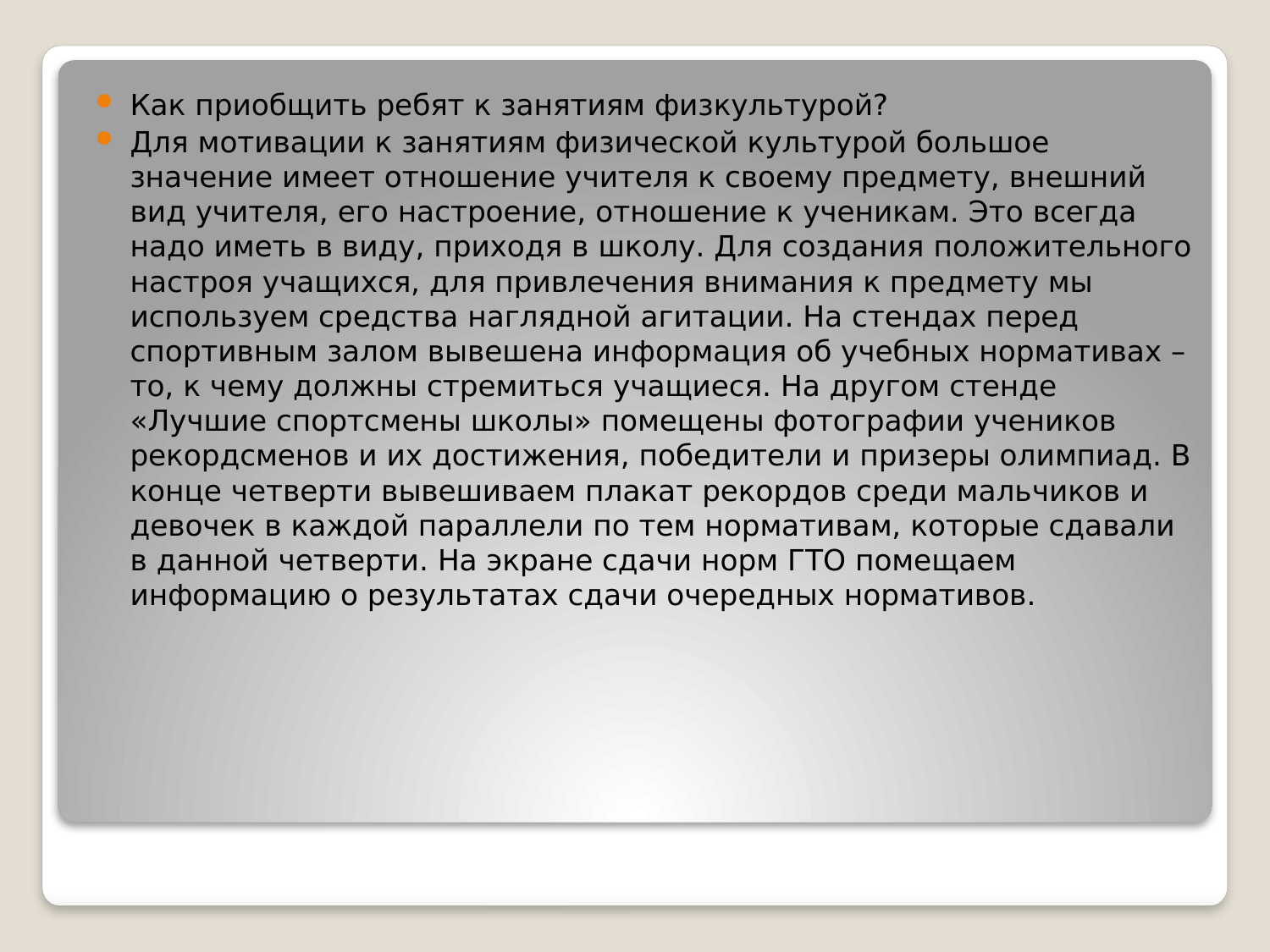

Как приобщить ребят к занятиям физкультурой?
Для мотивации к занятиям физической культурой большое значение имеет отношение учителя к своему предмету, внешний вид учителя, его настроение, отношение к ученикам. Это всегда надо иметь в виду, приходя в школу. Для создания положительного настроя учащихся, для привлечения внимания к предмету мы используем средства наглядной агитации. На стендах перед спортивным залом вывешена информация об учебных нормативах – то, к чему должны стремиться учащиеся. На другом стенде «Лучшие спортсмены школы» помещены фотографии учеников рекордсменов и их достижения, победители и призеры олимпиад. В конце четверти вывешиваем плакат рекордов среди мальчиков и девочек в каждой параллели по тем нормативам, которые сдавали в данной четверти. На экране сдачи норм ГТО помещаем информацию о результатах сдачи очередных нормативов.
#